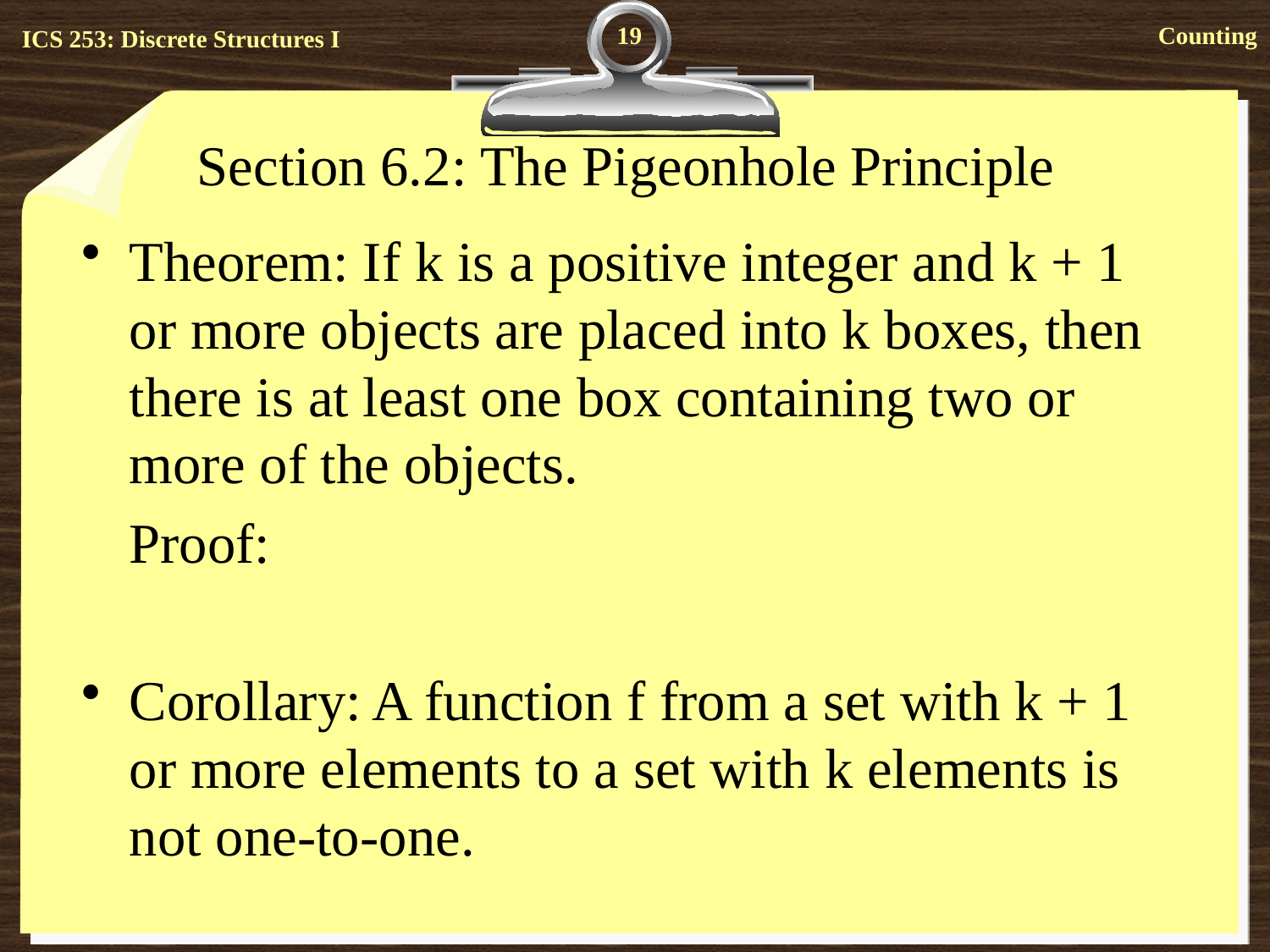

19
# Section 6.2: The Pigeonhole Principle
Theorem: If k is a positive integer and k + 1 or more objects are placed into k boxes, then there is at least one box containing two or more of the objects.
	Proof:

Corollary: A function f from a set with k + 1 or more elements to a set with k elements is not one-to-one.